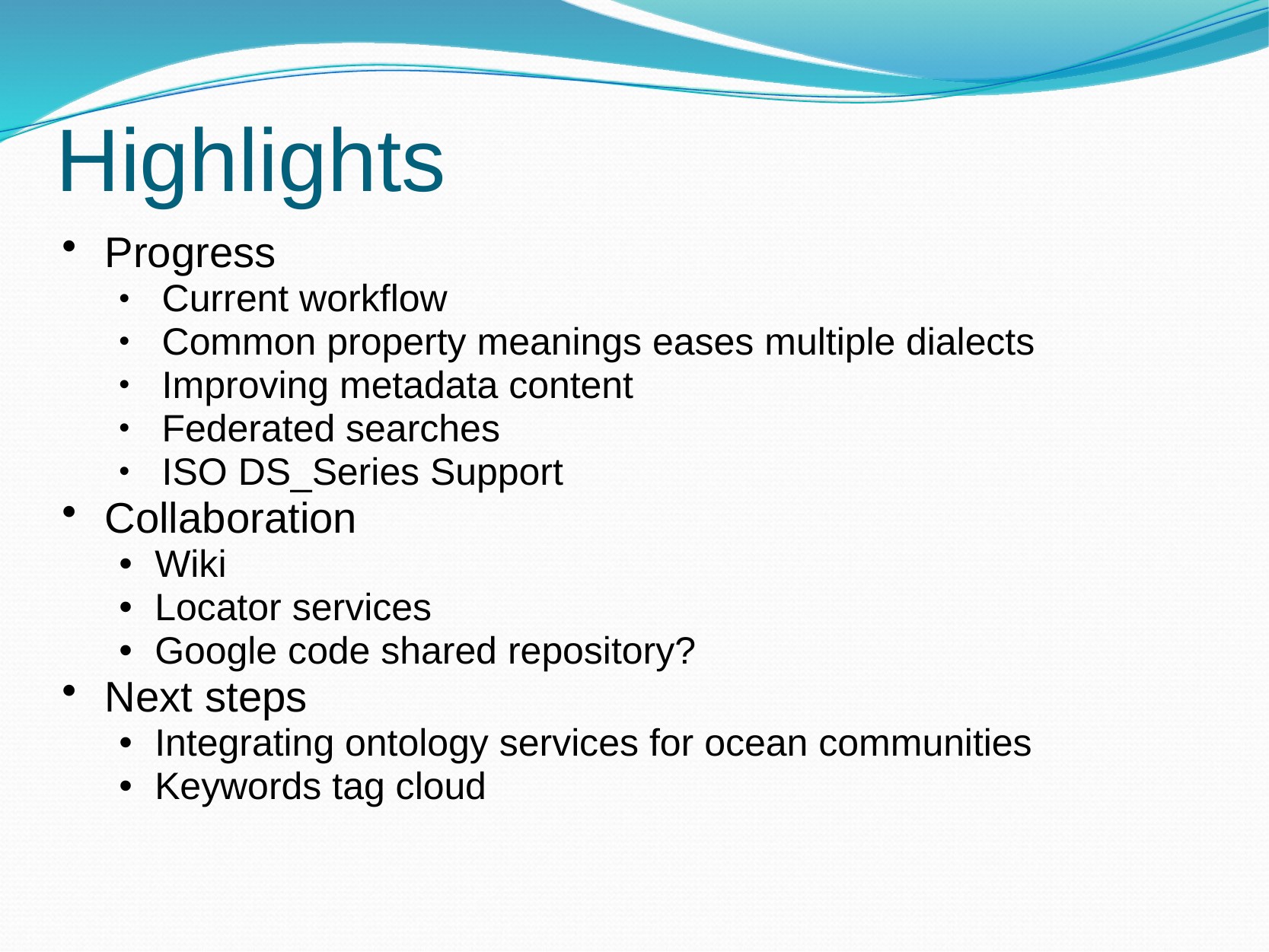

Highlights
Progress
Current workflow
Common property meanings eases multiple dialects
Improving metadata content
Federated searches
ISO DS_Series Support
Collaboration
Wiki
Locator services
Google code shared repository?
Next steps
Integrating ontology services for ocean communities
Keywords tag cloud